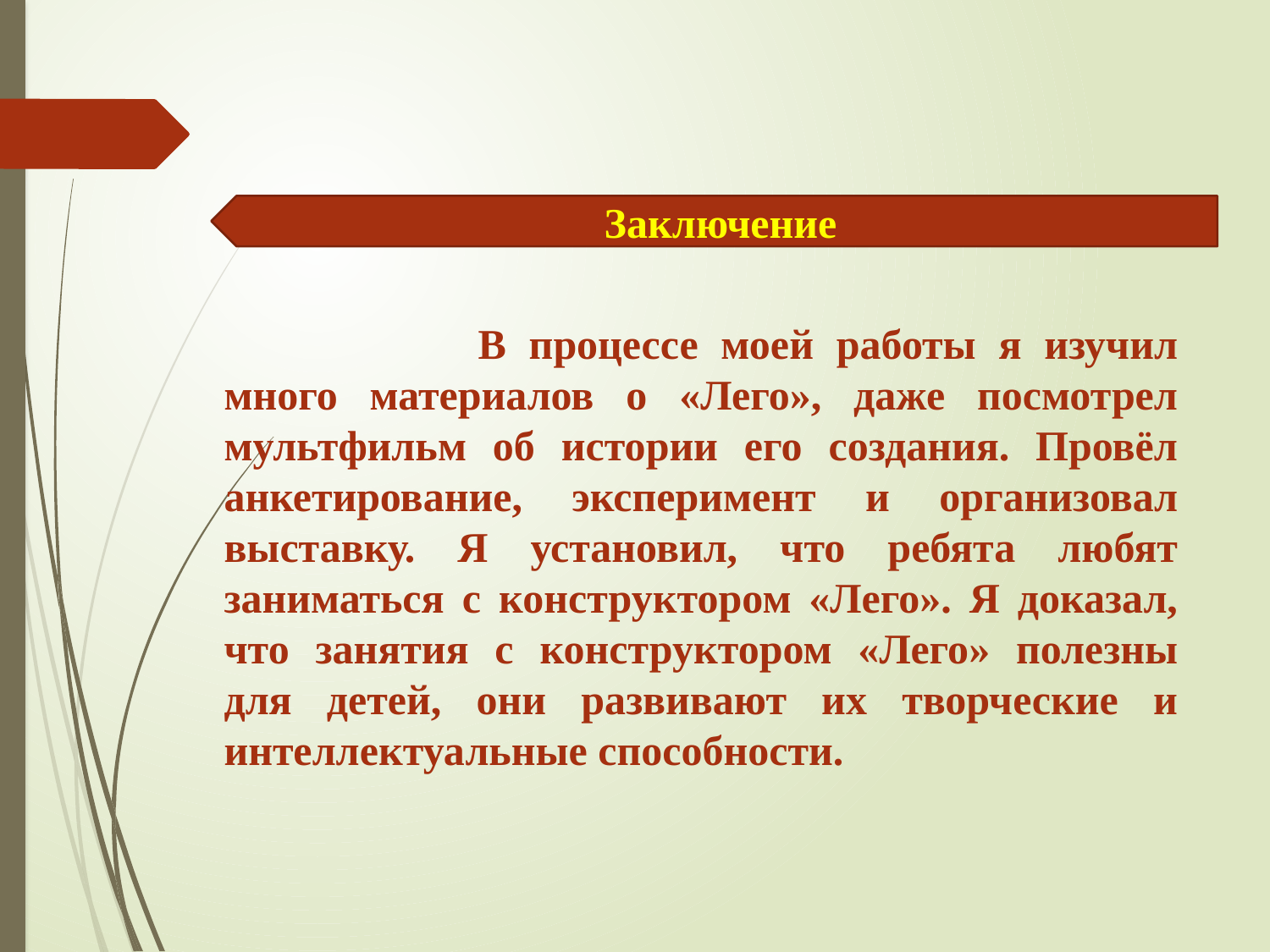

Заключение
# В процессе моей работы я изучил много материалов о «Лего», даже посмотрел мультфильм об истории его создания. Провёл анкетирование, эксперимент и организовал выставку. Я установил, что ребята любят заниматься с конструктором «Лего». Я доказал, что занятия с конструктором «Лего» полезны для детей, они развивают их творческие и интеллектуальные способности.